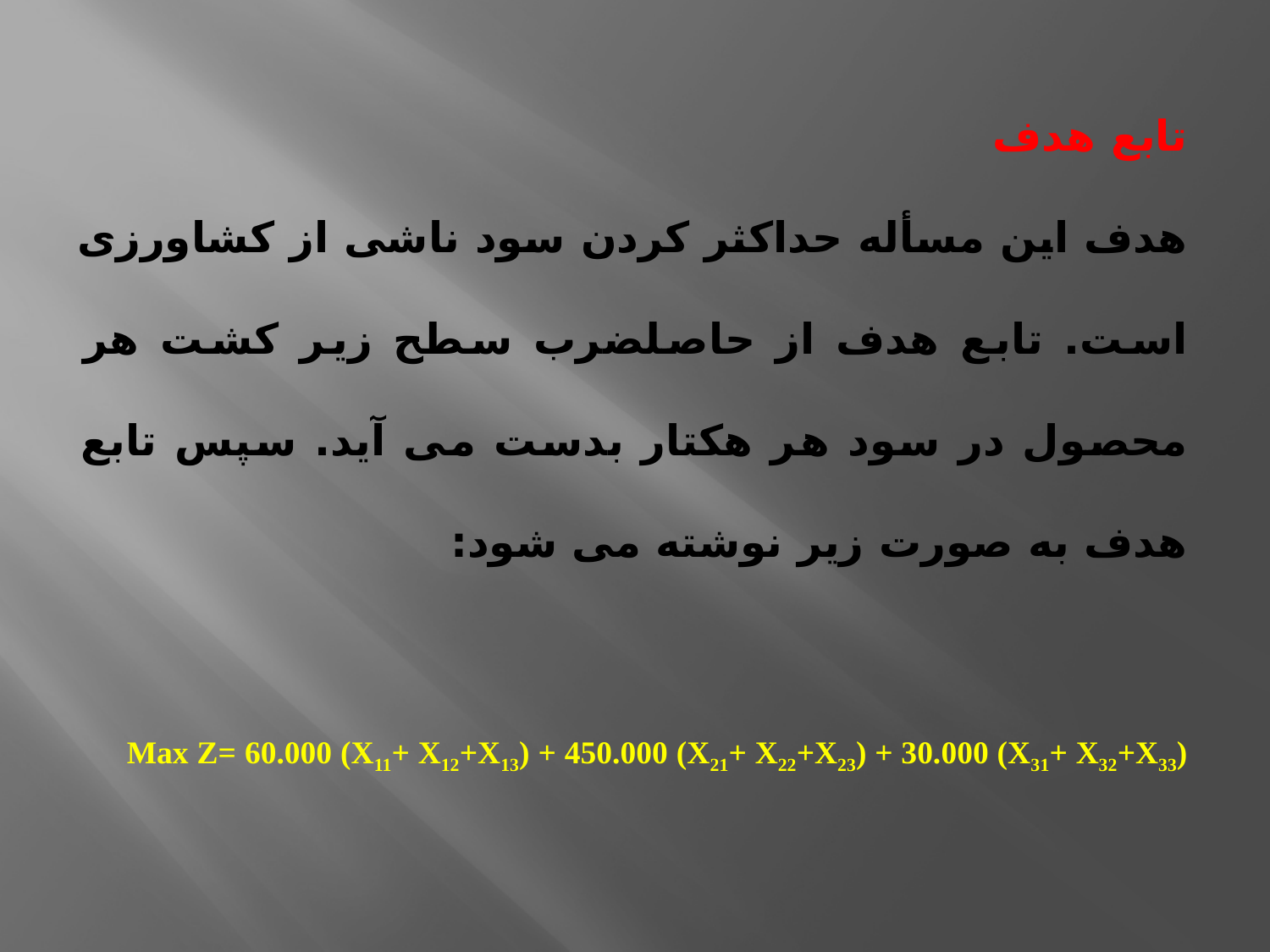

تابع هدف
هدف این مسأله حداکثر کردن سود ناشی از کشاورزی است. تابع هدف از حاصلضرب سطح زیر کشت هر محصول در سود هر هکتار بدست می آید. سپس تابع هدف به صورت زیر نوشته می شود:

Max Z= 60.000 (X11+ X12+X13) + 450.000 (X21+ X22+X23) + 30.000 (X31+ X32+X33)